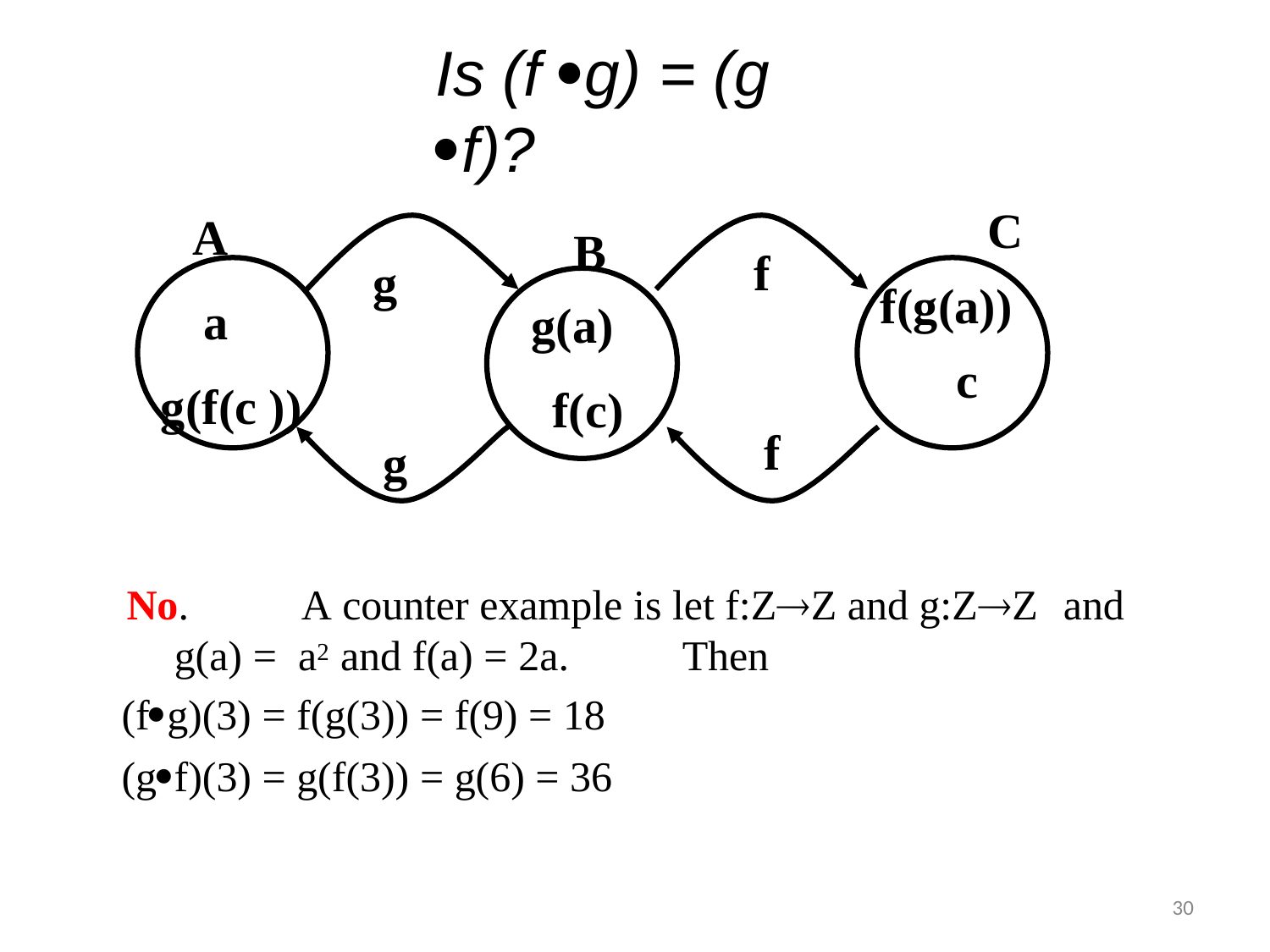

# Is (f •g) = (g •f)?
C
f(g(a))  c
A
a  g(f(c ))
B
g(a)
f(c)

f
g
f

g
No.	A counter example is let f:Z→Z and g:Z→Z	and g(a) =  a2 and f(a) = 2a.	Then
(f•g)(3) = f(g(3)) = f(9) = 18
(g•f)(3) = g(f(3)) = g(6) = 36
30